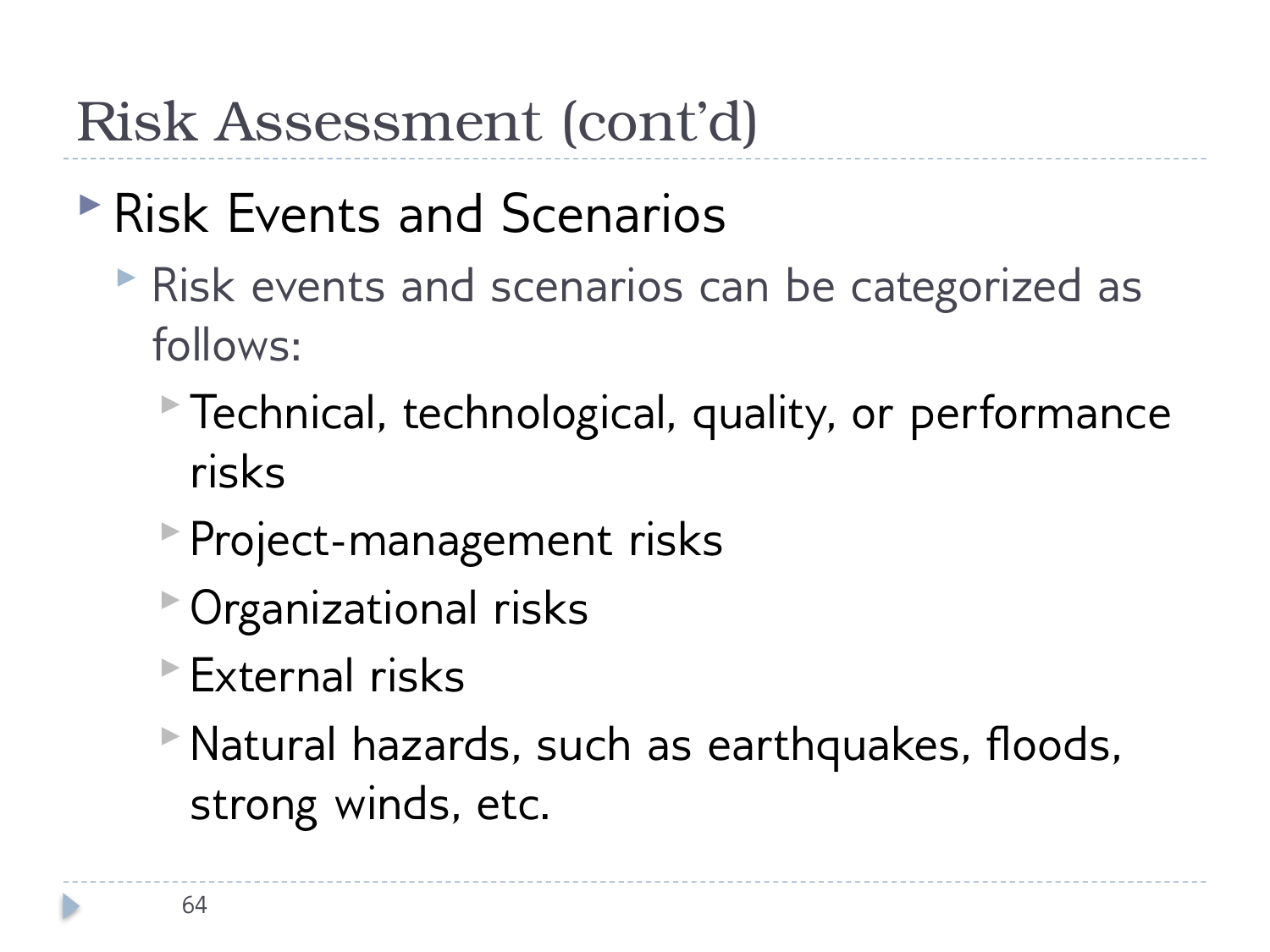

# Risk Assessment (cont’d)
Risk Events and Scenarios
Risk events and scenarios can be categorized as follows:
Technical, technological, quality, or performance risks
Project-management risks
Organizational risks
External risks
Natural hazards, such as earthquakes, floods, strong winds, etc.
64